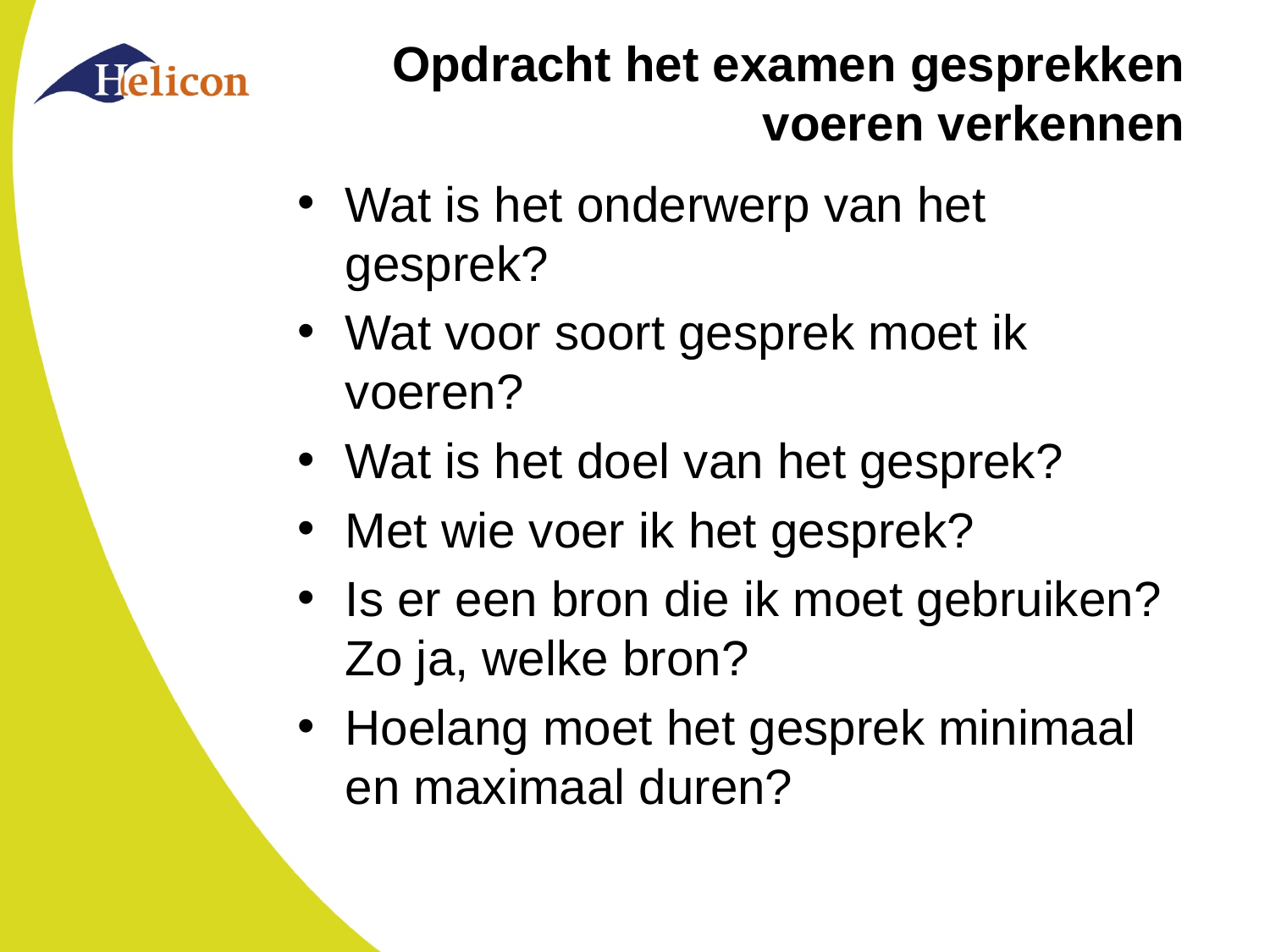

# Opdracht het examen gesprekken voeren verkennen
Wat is het onderwerp van het gesprek?
Wat voor soort gesprek moet ik voeren?
Wat is het doel van het gesprek?
Met wie voer ik het gesprek?
Is er een bron die ik moet gebruiken? Zo ja, welke bron?
Hoelang moet het gesprek minimaal en maximaal duren?